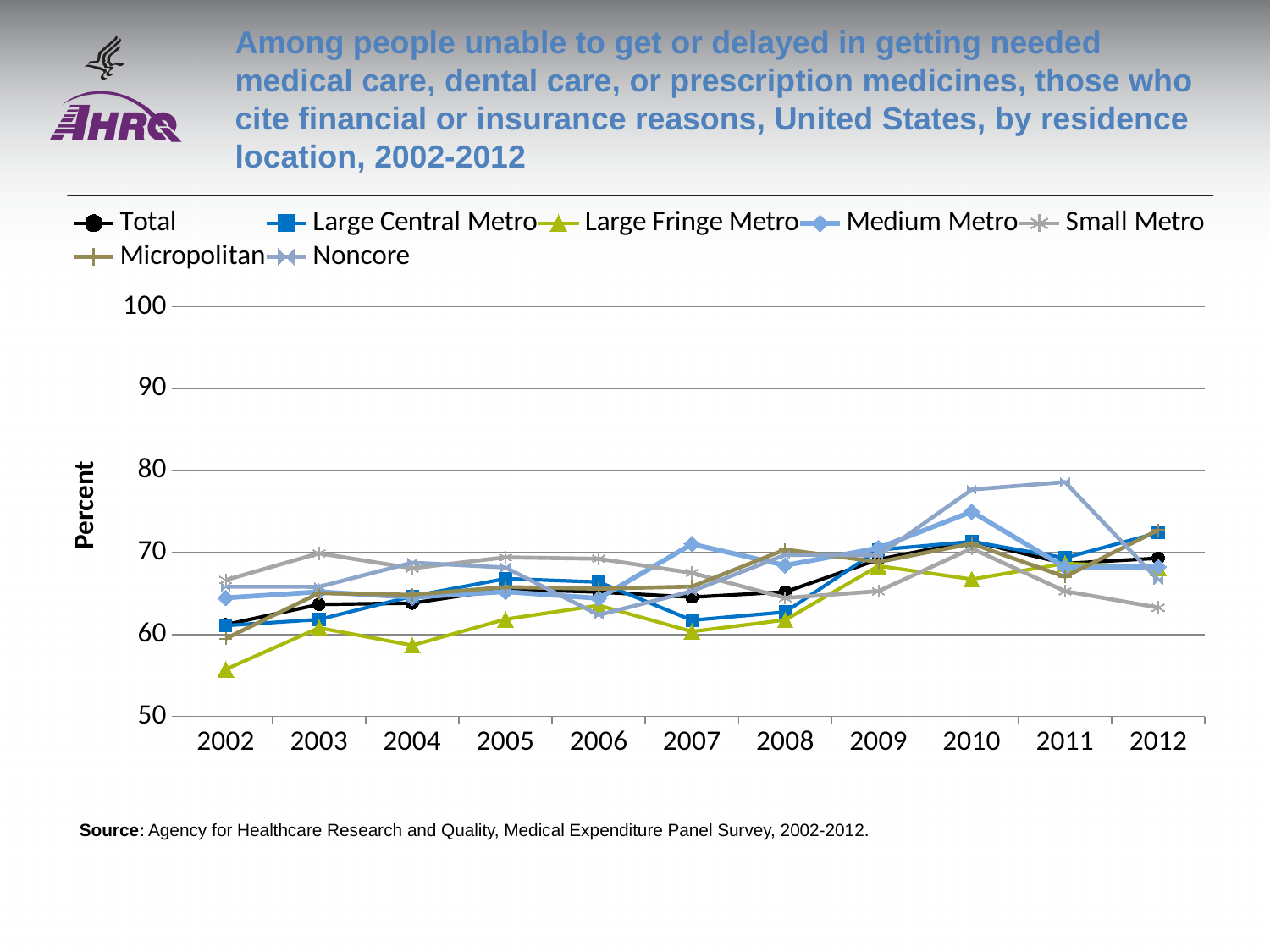

# Among people unable to get or delayed in getting needed medical care, dental care, or prescription medicines, those who cite financial or insurance reasons, United States, by residence location, 2002-2012

### Chart

| Category | Total | Large Central Metro | Large Fringe Metro | Medium Metro | Small Metro | Micropolitan | Noncore |
|---|---|---|---|---|---|---|---|
| 2002 | 61.20870000000001 | 61.104400000000005 | 55.76370000000001 | 64.48120000000002 | 66.6592 | 59.5145 | 65.8345 |
| 2003 | 63.6824 | 61.8387 | 60.826100000000004 | 65.2197 | 69.9159 | 65.05679999999998 | 65.82669999999999 |
| 2004 | 63.832600000000006 | 64.67469999999999 | 58.688100000000006 | 64.5575 | 68.0924 | 64.85949999999998 | 68.781 |
| 2005 | 65.5536 | 66.8223 | 61.875 | 65.2294 | 69.4238 | 65.7986 | 68.18089999999998 |
| 2006 | 65.18639999999999 | 66.41460000000001 | 63.5671 | 64.4264 | 69.2494 | 65.5938 | 62.403400000000005 |
| 2007 | 64.5666 | 61.7509 | 60.370200000000004 | 71.043 | 67.52029999999999 | 65.86 | 65.2958 |
| 2008 | 65.20030000000001 | 62.74850000000001 | 61.787200000000006 | 68.44360000000002 | 64.46720000000002 | 70.37819999999999 | 69.7326 |
| 2009 | 69.16999999999999 | 70.3393 | 68.3745 | 70.5635 | 65.29830000000001 | 68.8562 | 69.6648 |
| 2010 | 71.4127 | 71.3408 | 66.7537 | 74.9988 | 70.5075 | 71.09460000000001 | 77.68609999999998 |
| 2011 | 68.6666 | 69.3608 | 68.67369999999998 | 68.207 | 65.2955 | 67.05879999999999 | 78.6156 |
| 2012 | 69.31760000000001 | 72.4206 | 68.17739999999999 | 68.2679 | 63.29010000000001 | 72.7564 | 66.65879999999999 |
Source: Agency for Healthcare Research and Quality, Medical Expenditure Panel Survey, 2002-2012.